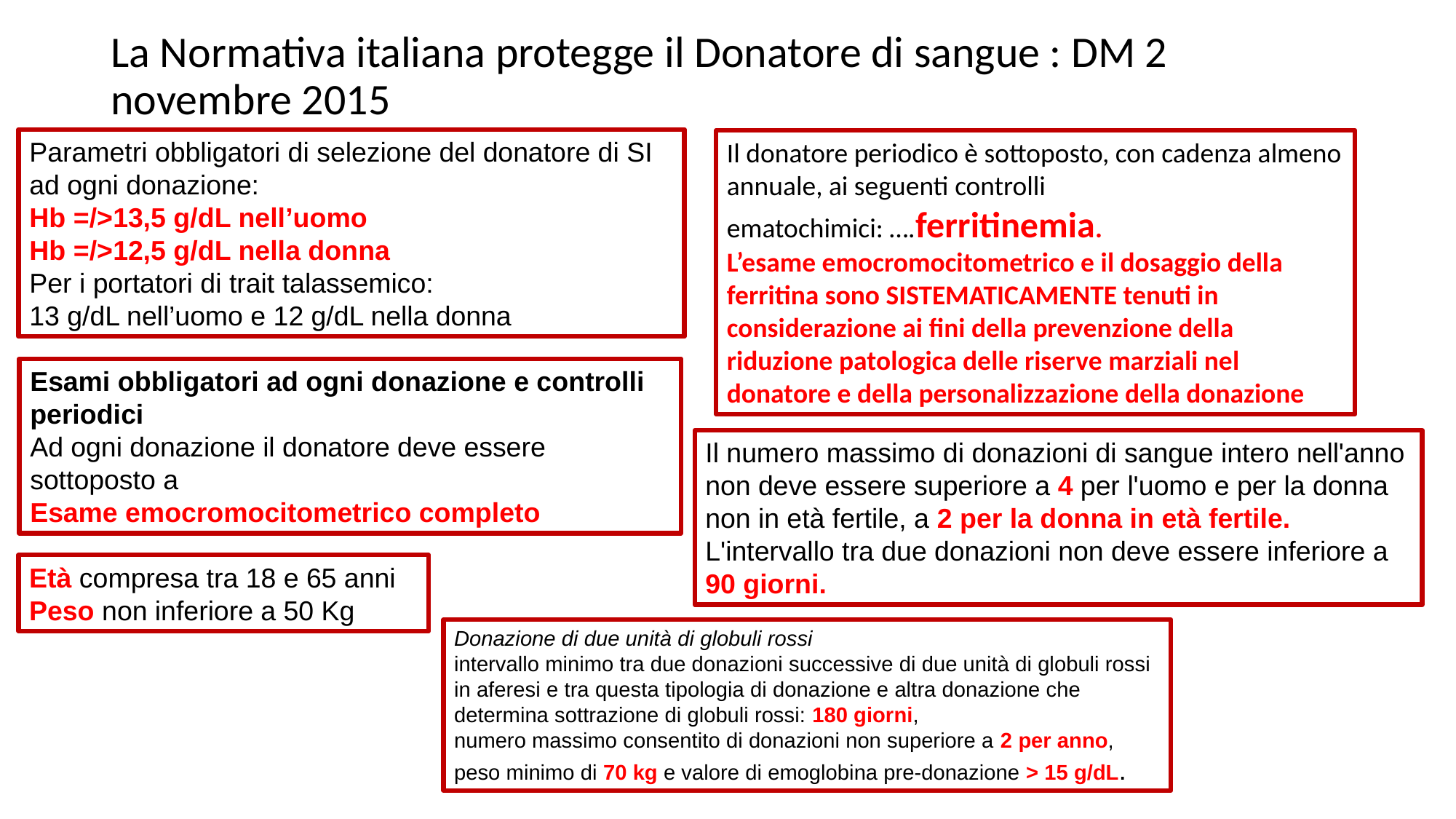

# La Normativa italiana protegge il Donatore di sangue : DM 2 novembre 2015
Parametri obbligatori di selezione del donatore di SI ad ogni donazione:
Hb =/>13,5 g/dL nell’uomo
Hb =/>12,5 g/dL nella donna
Per i portatori di trait talassemico:
13 g/dL nell’uomo e 12 g/dL nella donna
Il donatore periodico è sottoposto, con cadenza almeno annuale, ai seguenti controlli
ematochimici: ….ferritinemia.
L’esame emocromocitometrico e il dosaggio della ferritina sono SISTEMATICAMENTE tenuti in
considerazione ai fini della prevenzione della riduzione patologica delle riserve marziali nel
donatore e della personalizzazione della donazione
Esami obbligatori ad ogni donazione e controlli periodici
Ad ogni donazione il donatore deve essere sottoposto a
Esame emocromocitometrico completo
Il numero massimo di donazioni di sangue intero nell'anno non deve essere superiore a 4 per l'uomo e per la donna non in età fertile, a 2 per la donna in età fertile.
L'intervallo tra due donazioni non deve essere inferiore a 90 giorni.
Età compresa tra 18 e 65 anni
Peso non inferiore a 50 Kg
Donazione di due unità di globuli rossi
intervallo minimo tra due donazioni successive di due unità di globuli rossi in aferesi e tra questa tipologia di donazione e altra donazione che determina sottrazione di globuli rossi: 180 giorni,
numero massimo consentito di donazioni non superiore a 2 per anno,
peso minimo di 70 kg e valore di emoglobina pre-donazione > 15 g/dL.